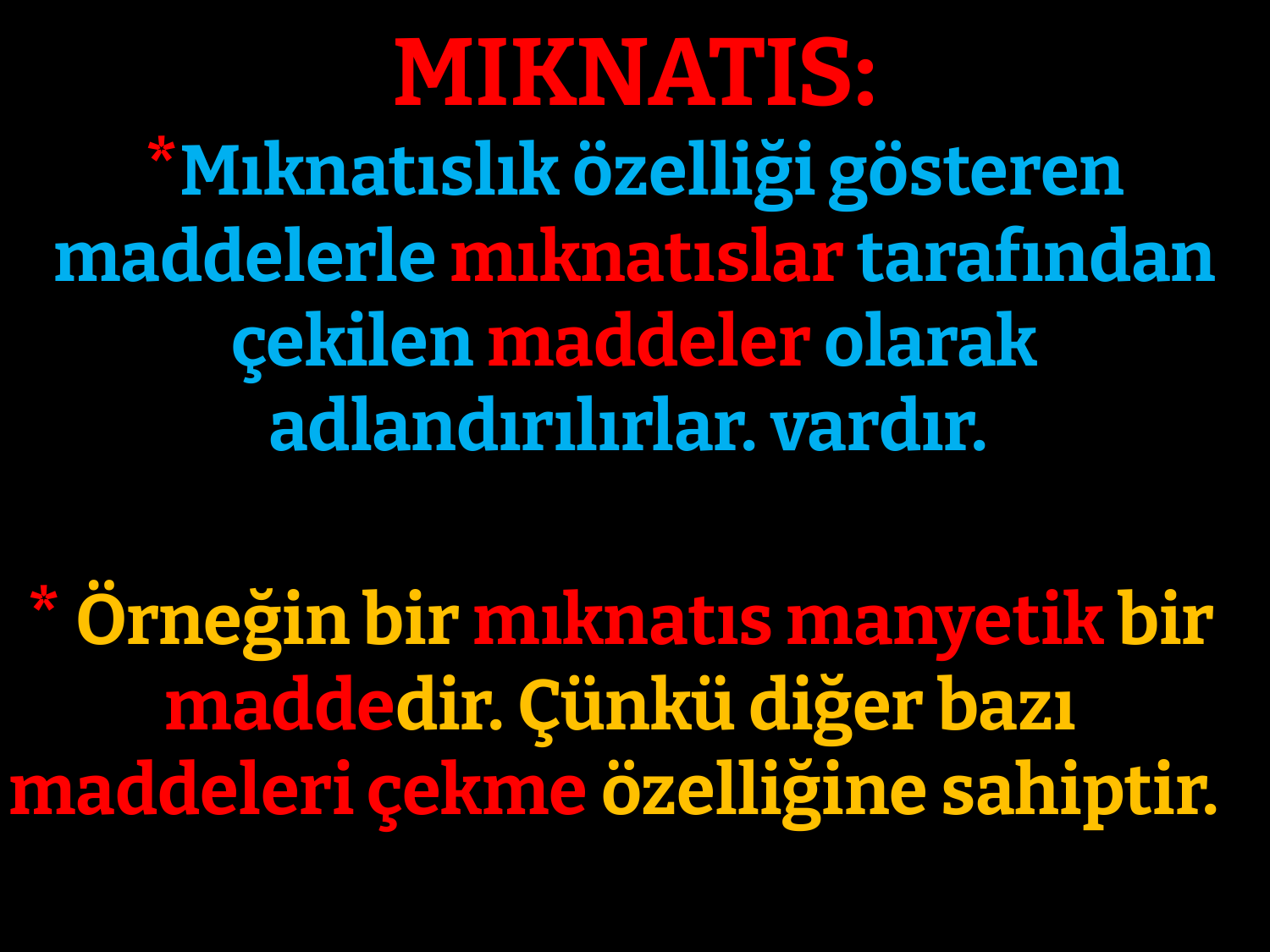

MIKNATIS:
*Mıknatıslık özelliği gösteren maddelerle mıknatıslar tarafından çekilen maddeler olarak adlandırılırlar. vardır.
#
* Örneğin bir mıknatıs manyetik bir maddedir. Çünkü diğer bazı maddeleri çekme özelliğine sahiptir.